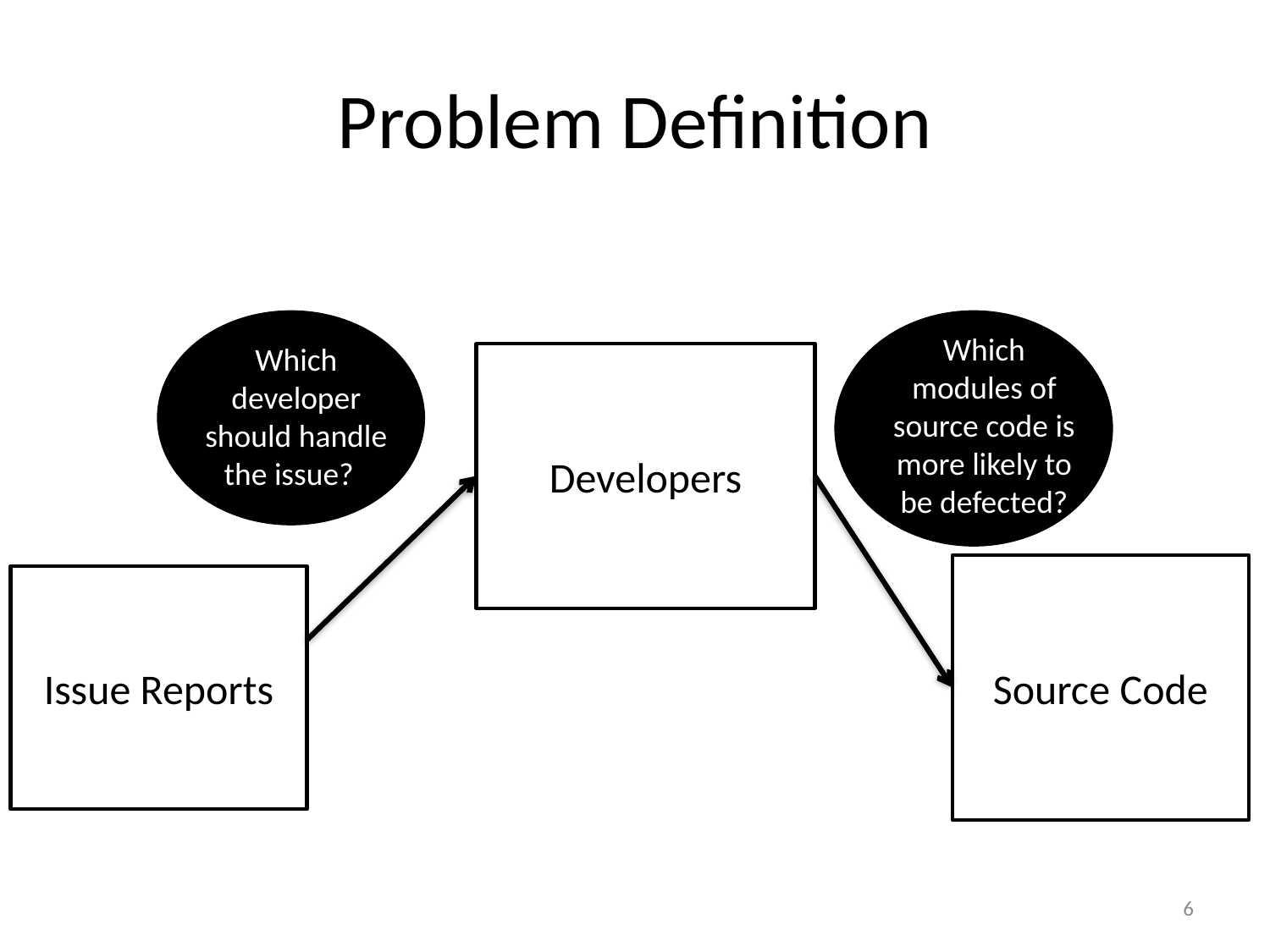

# Problem Definition

Which modules of source code is more likely to be defected?
Which
developer
should handle the issue??
Developers
Source Code
Issue Reports
6